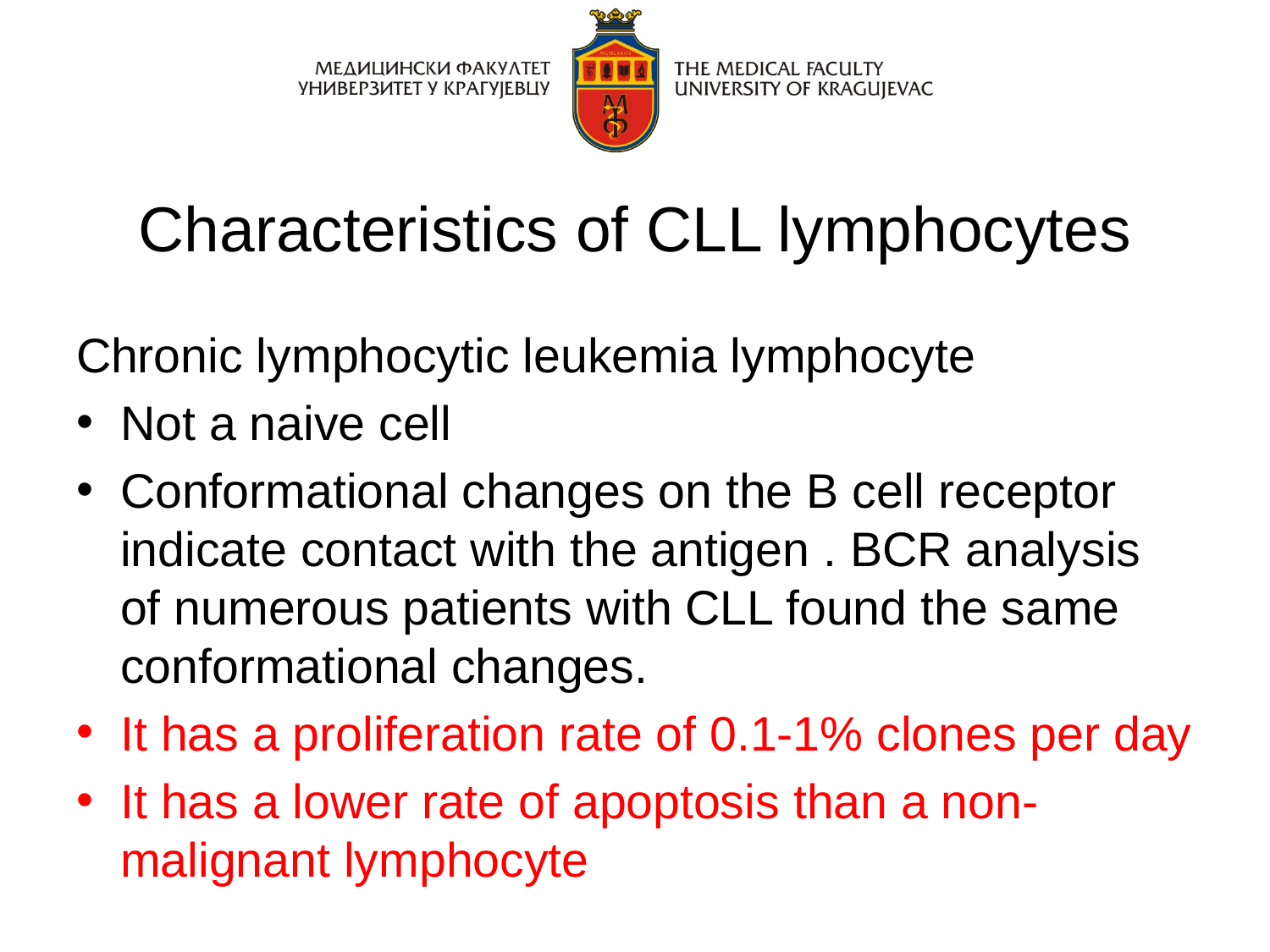

# Characteristics of CLL lymphocytes
Chronic lymphocytic leukemia lymphocyte
Not a naive cell
Conformational changes on the B cell receptor indicate contact with the antigen . BCR analysis of numerous patients with CLL found the same conformational changes.
It has a proliferation rate of 0.1-1% clones per day
It has a lower rate of apoptosis than a non-malignant lymphocyte